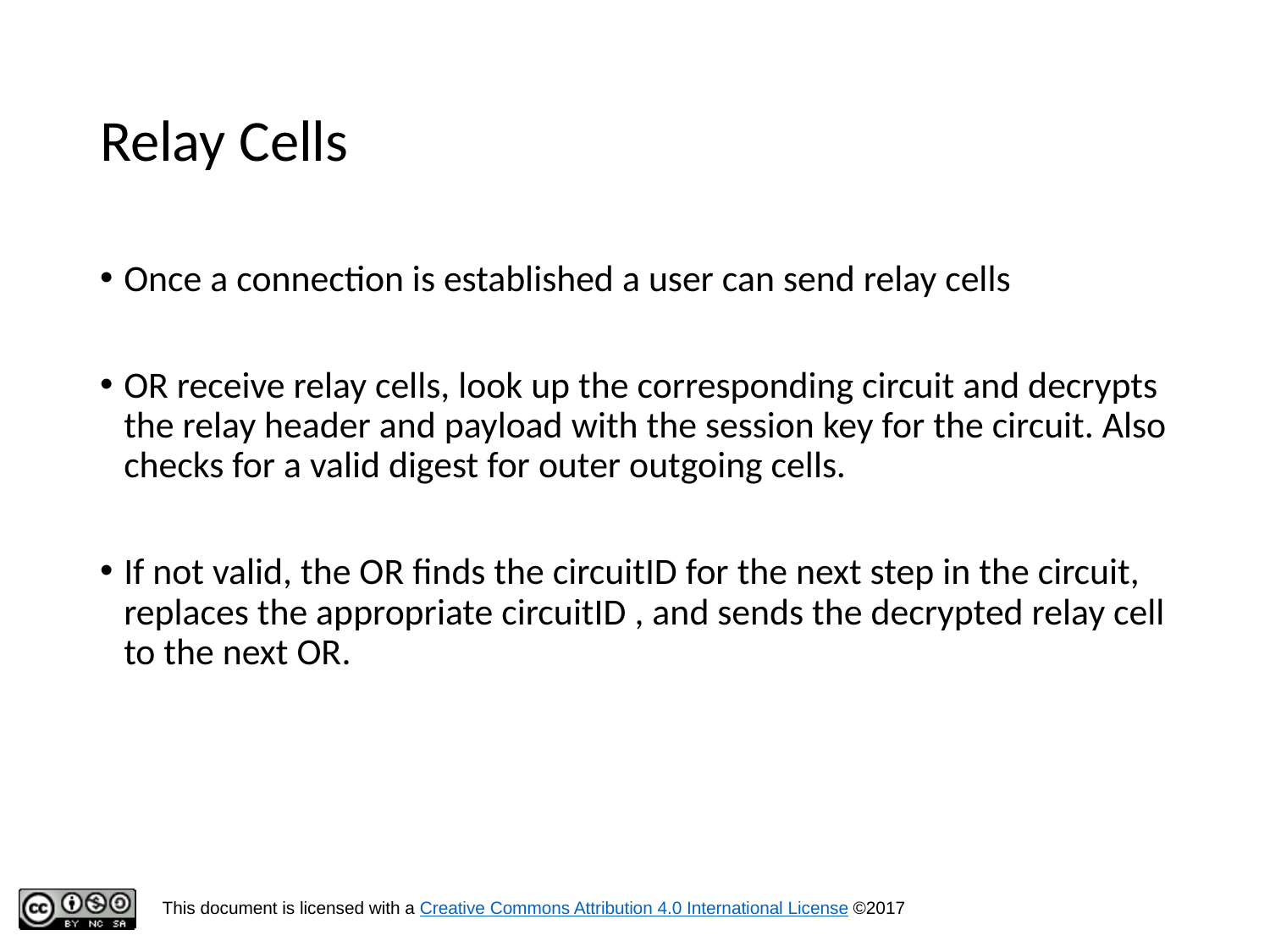

# Relay Cells
Once a connection is established a user can send relay cells

OR receive relay cells, look up the corresponding circuit and decrypts the relay header and payload with the session key for the circuit. Also checks for a valid digest for outer outgoing cells.

If not valid, the OR finds the circuitID for the next step in the circuit, replaces the appropriate circuitID , and sends the decrypted relay cell to the next OR.